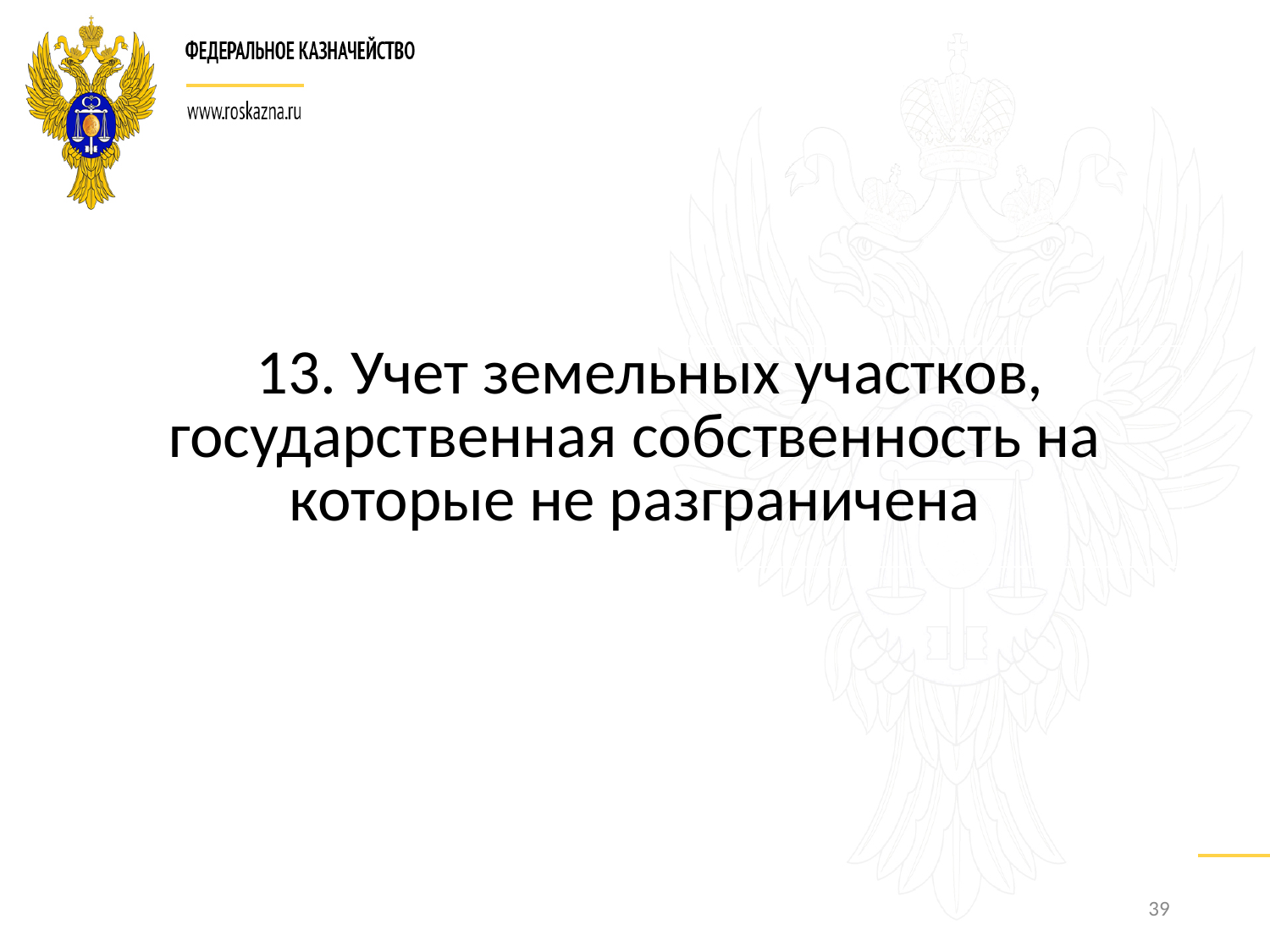

| 13. Учет земельных участков, государственная собственность на которые не разграничена |
| --- |
39